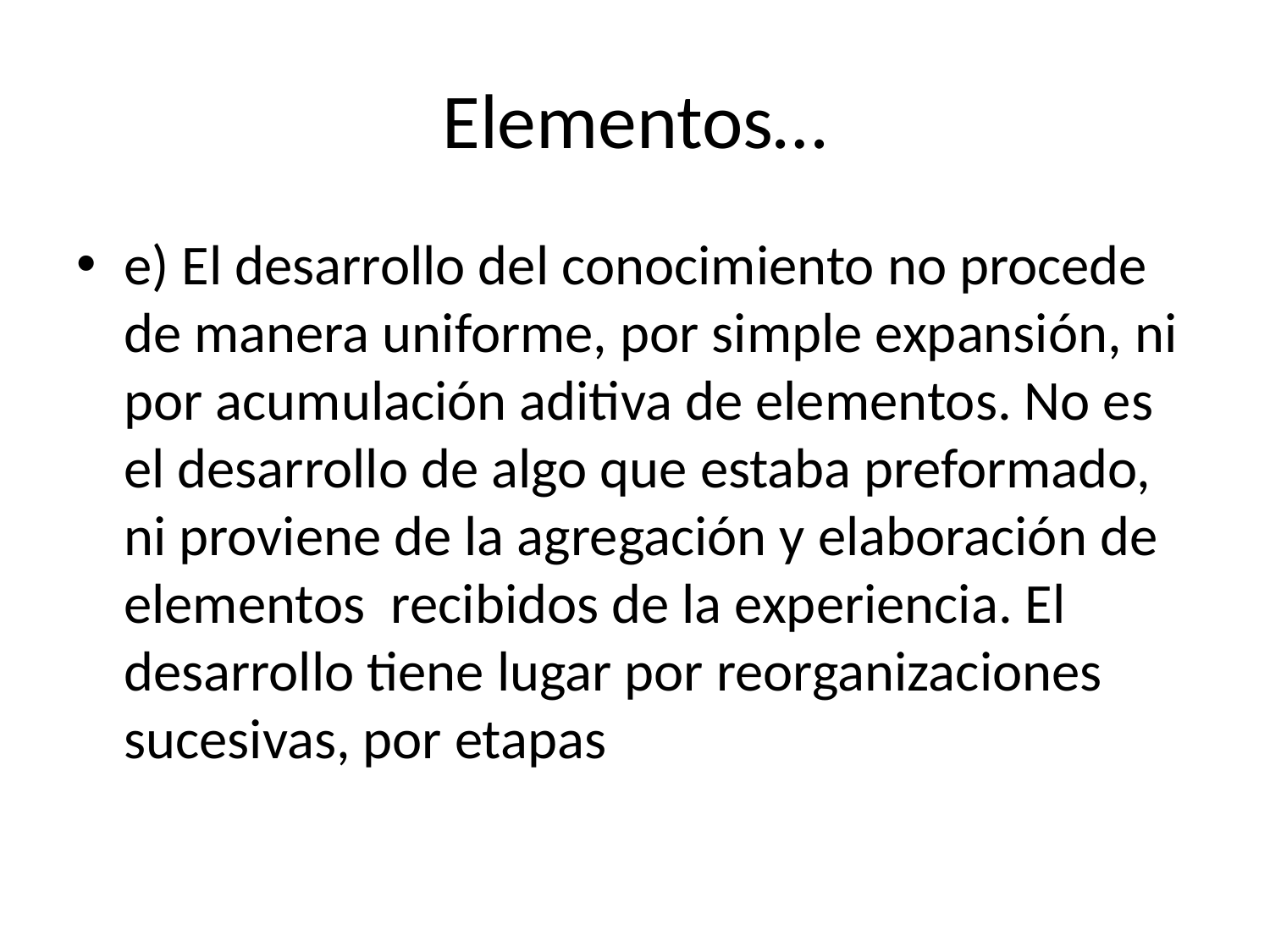

# Elementos…
e) El desarrollo del conocimiento no procede de manera uniforme, por simple expansión, ni por acumulación aditiva de elementos. No es el desarrollo de algo que estaba preformado, ni proviene de la agregación y elaboración de elementos  recibidos de la experiencia. El desarrollo tiene lugar por reorganizaciones sucesivas, por etapas